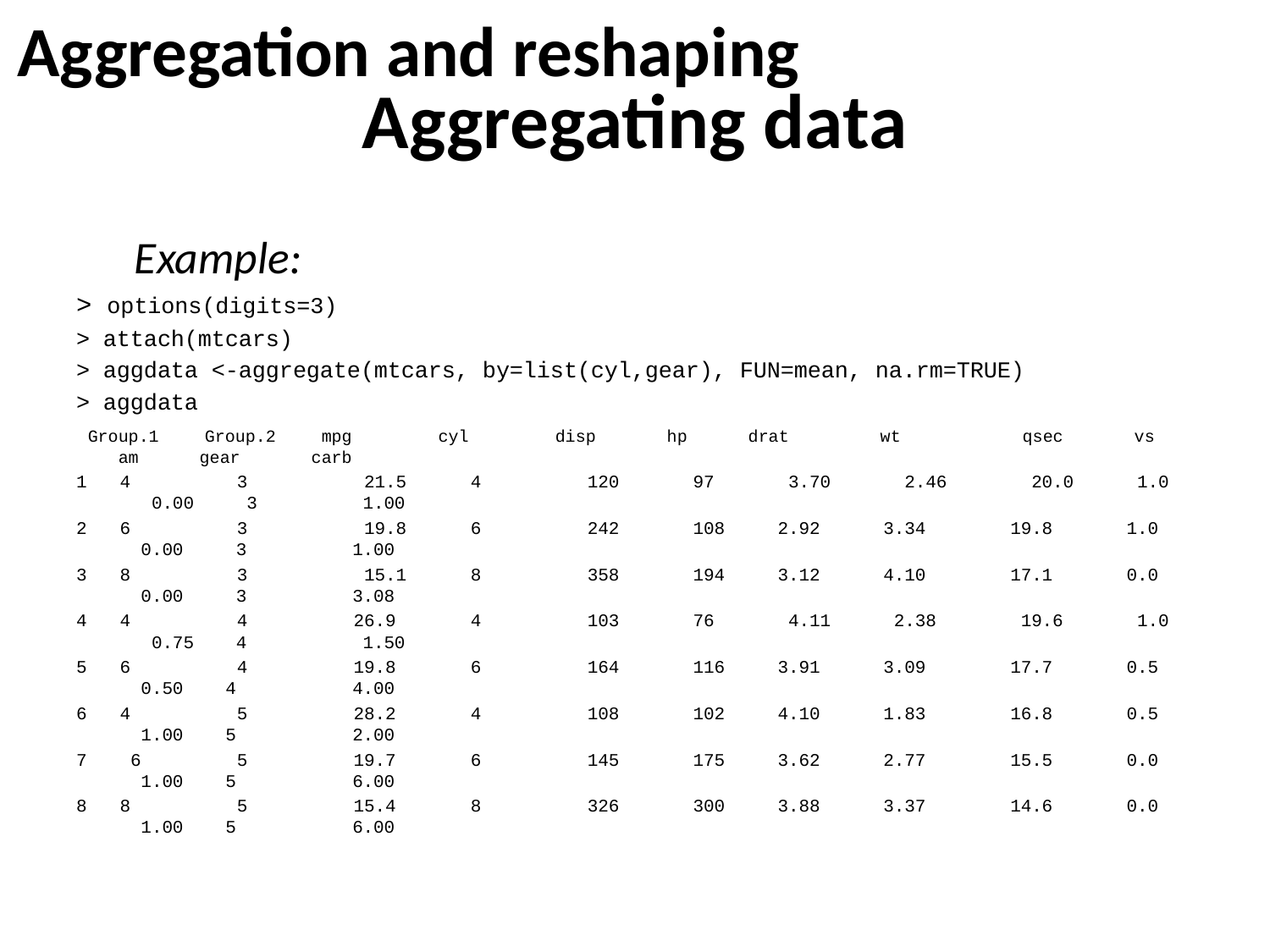

Aggregation and reshaping
# Aggregating data
Example:
> options(digits=3)
> attach(mtcars)
> aggdata <-aggregate(mtcars, by=list(cyl,gear), FUN=mean, na.rm=TRUE)
> aggdata
	Group.1 	Group.2 	mpg 	cyl 	disp       hp      drat         wt            qsec       vs       am      gear       carb
1 	4 	3	 21.5 	4 	120       97       3.70       2.46        20.0      1.0      0.00     3          1.00
2 	6 	3	 19.8 	6 	242       108     2.92      3.34        19.8       1.0      0.00     3          1.00
3 	8 	3	 15.1 	8 	358       194     3.12      4.10        17.1       0.0      0.00     3          3.08
4 	4 	4 	26.9 	4 	103       76       4.11      2.38        19.6       1.0      0.75    4           1.50
5 	6 	4 	19.8 	6 	164       116     3.91      3.09        17.7       0.5      0.50    4           4.00
6 	4 	5 	28.2 	4 	108       102     4.10      1.83        16.8       0.5      1.00    5           2.00
7	 6 	5 	19.7 	6 	145       175     3.62      2.77        15.5       0.0      1.00    5           6.00
8 	8 	5 	15.4 	8 	326       300     3.88      3.37        14.6       0.0      1.00    5           6.00